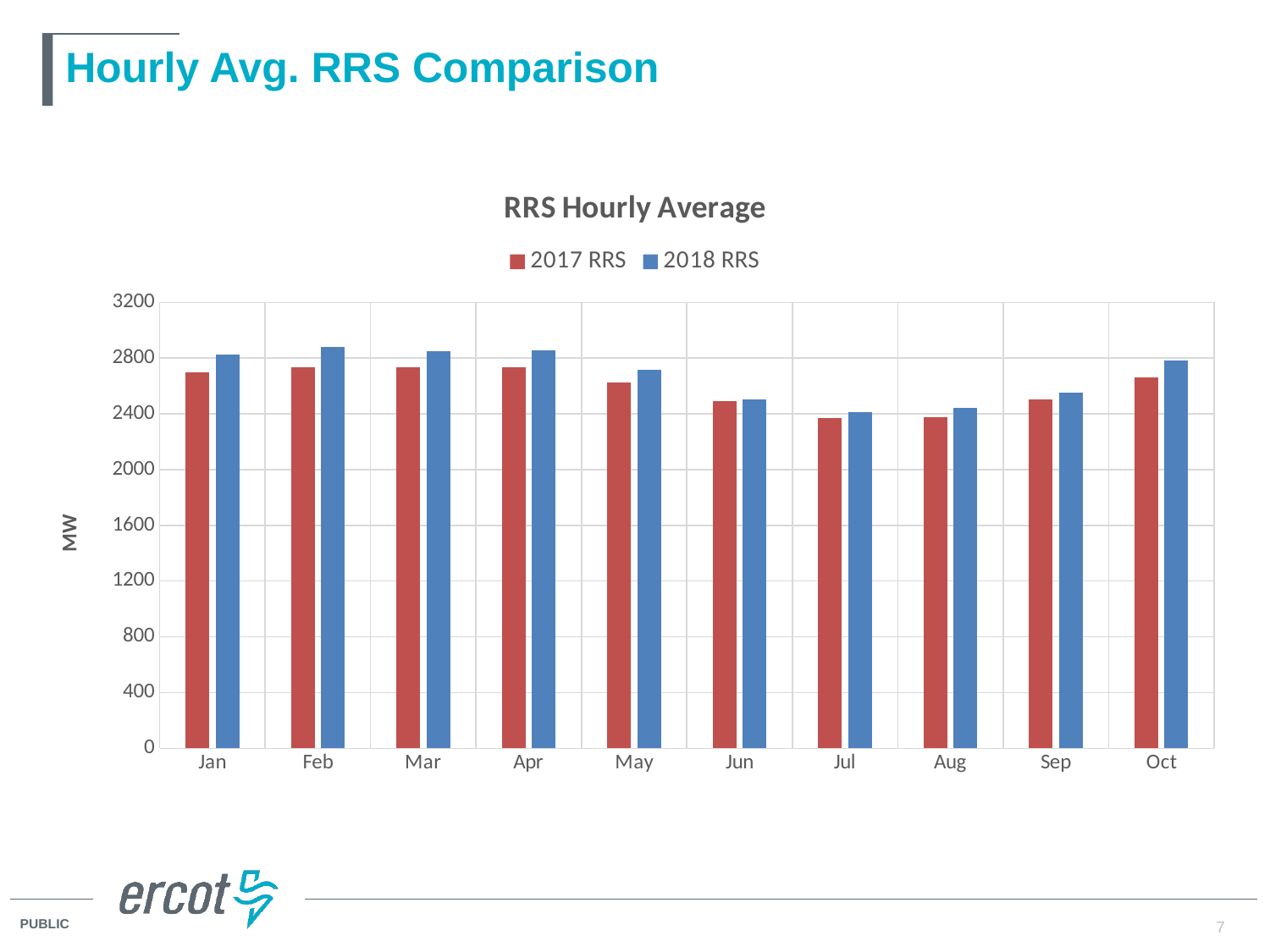

# Hourly Avg. RRS Comparison

### Chart: RRS Hourly Average

| Category | 2017 RRS | 2018 RRS |
|---|---|---|
| Jan | 2700.0 | 2828.760357139936 |
| Feb | 2733.3333333333335 | 2880.901669672199 |
| Mar | 2734.3333333333335 | 2849.990656998125 |
| Apr | 2734.3333333333335 | 2858.7325240348605 |
| May | 2625.6666666666665 | 2715.2891885460945 |
| Jun | 2493.6666666666665 | 2502.7574206395275 |
| Jul | 2369.5 | 2410.165215769454 |
| Aug | 2379.3333333333335 | 2440.37502916341 |
| Sep | 2503.5 | 2554.226227963514 |
| Oct | 2662.0 | 2783.0 |